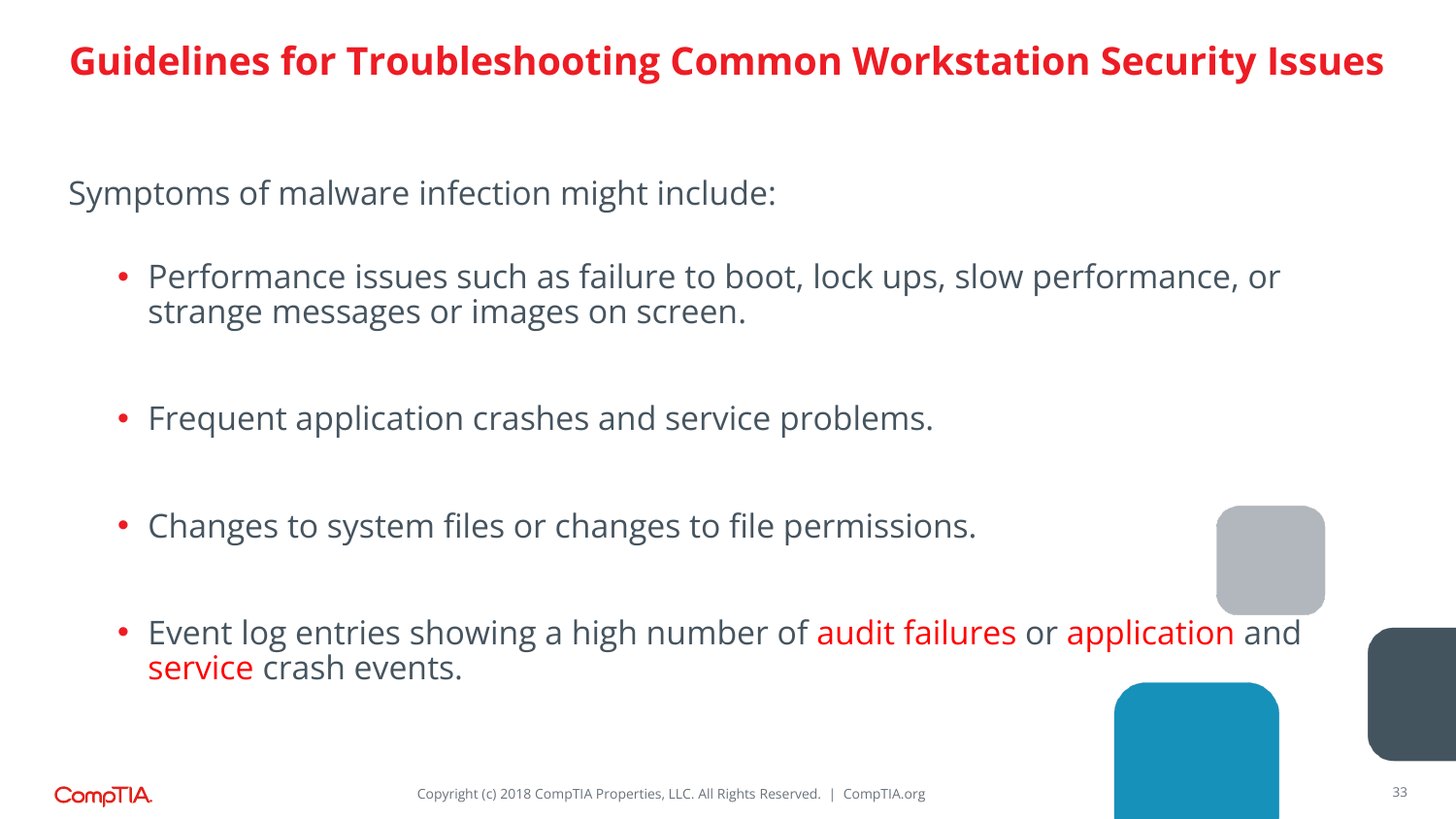

# Guidelines for Troubleshooting Common Workstation Security Issues

Symptoms of malware infection might include:

Performance issues such as failure to boot, lock ups, slow performance, or strange messages or images on screen.

Frequent application crashes and service problems.

Changes to system files or changes to file permissions.

Event log entries showing a high number of audit failures or application and service crash events.

33